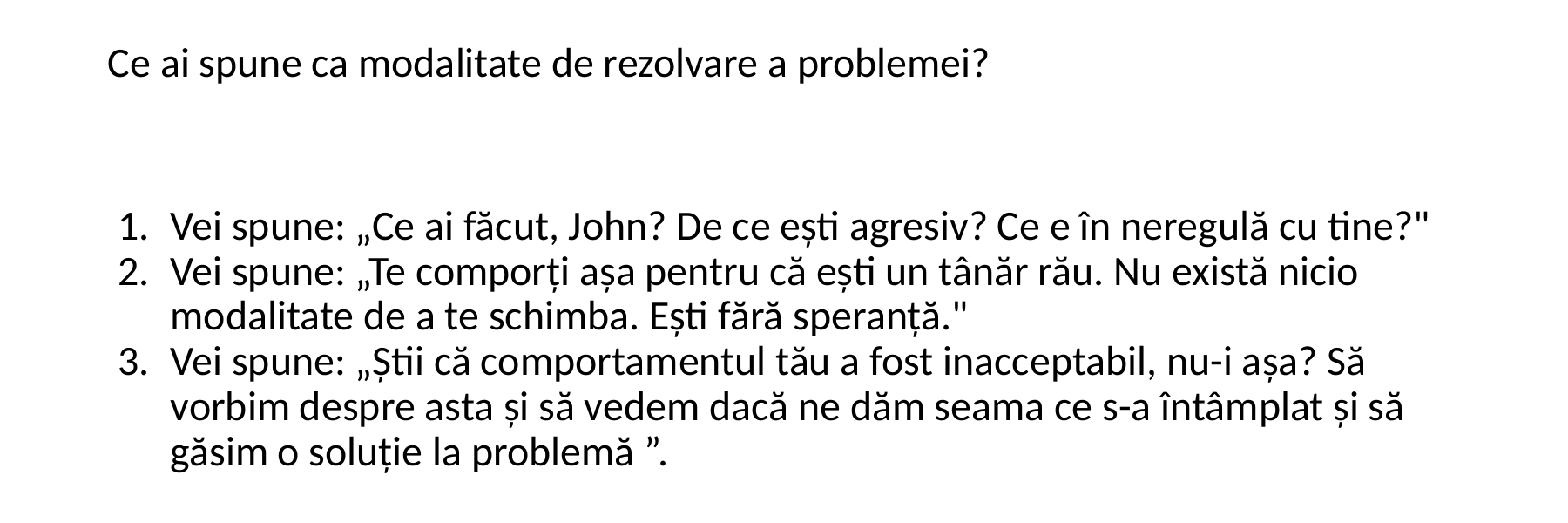

Ce ai spune ca modalitate de rezolvare a problemei?

Vei spune: „Ce ai făcut, John? De ce ești agresiv? Ce e în neregulă cu tine?"
Vei spune: „Te comporți așa pentru că ești un tânăr rău. Nu există nicio modalitate de a te schimba. Ești fără speranță."
Vei spune: „Știi că comportamentul tău a fost inacceptabil, nu-i așa? Să vorbim despre asta și să vedem dacă ne dăm seama ce s-a întâmplat și să găsim o soluție la problemă ”.